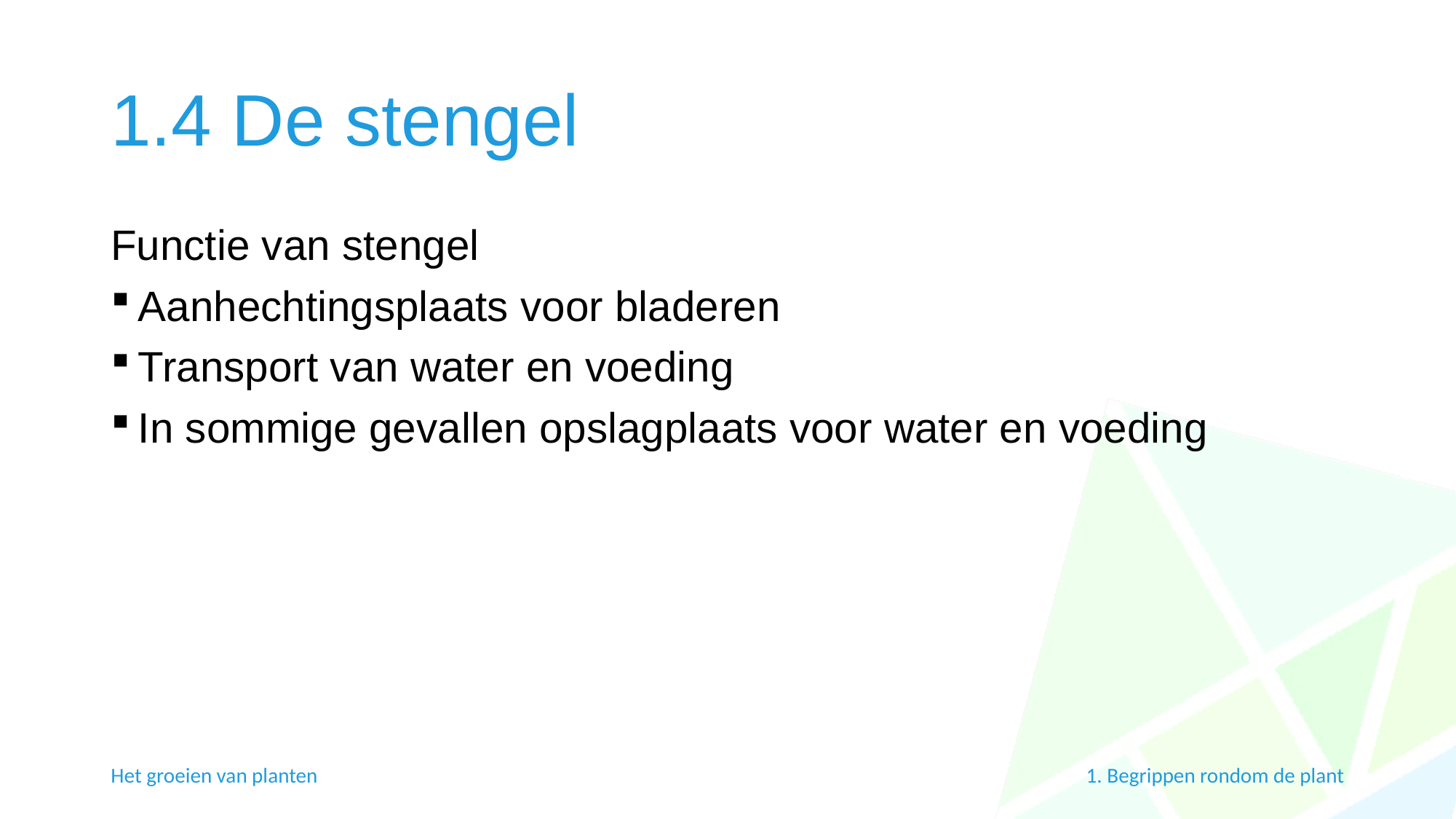

# 1.4 De stengel
Functie van stengel
Aanhechtingsplaats voor bladeren
Transport van water en voeding
In sommige gevallen opslagplaats voor water en voeding

Het groeien van planten
1. Begrippen rondom de plant